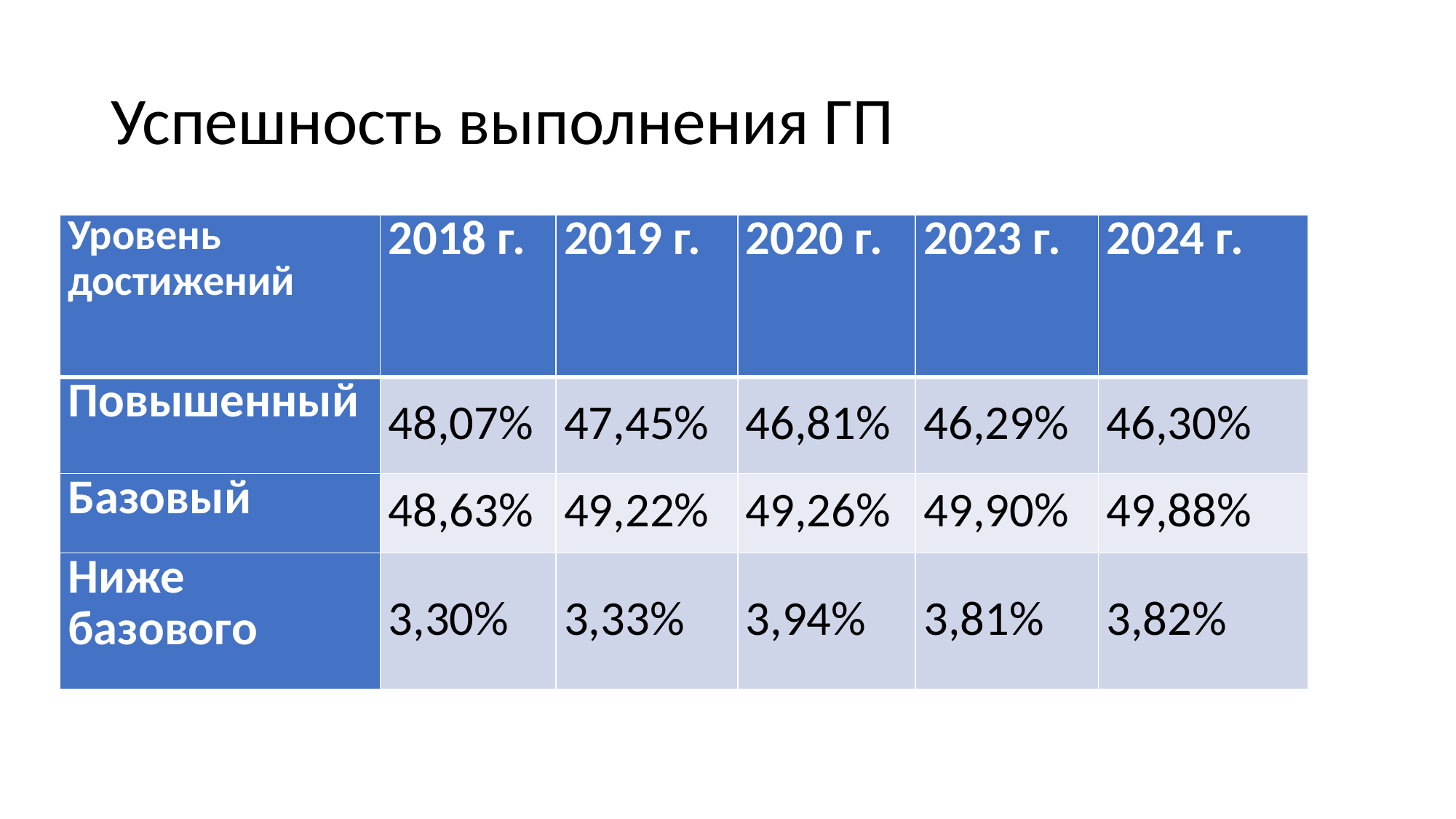

# Успешность выполнения ГП
| Уровень достижений | 2018 г. | 2019 г. | 2020 г. | 2023 г. | 2024 г. |
| --- | --- | --- | --- | --- | --- |
| Повышенный | 48,07% | 47,45% | 46,81% | 46,29% | 46,30% |
| Базовый | 48,63% | 49,22% | 49,26% | 49,90% | 49,88% |
| Ниже базового | 3,30% | 3,33% | 3,94% | 3,81% | 3,82% |